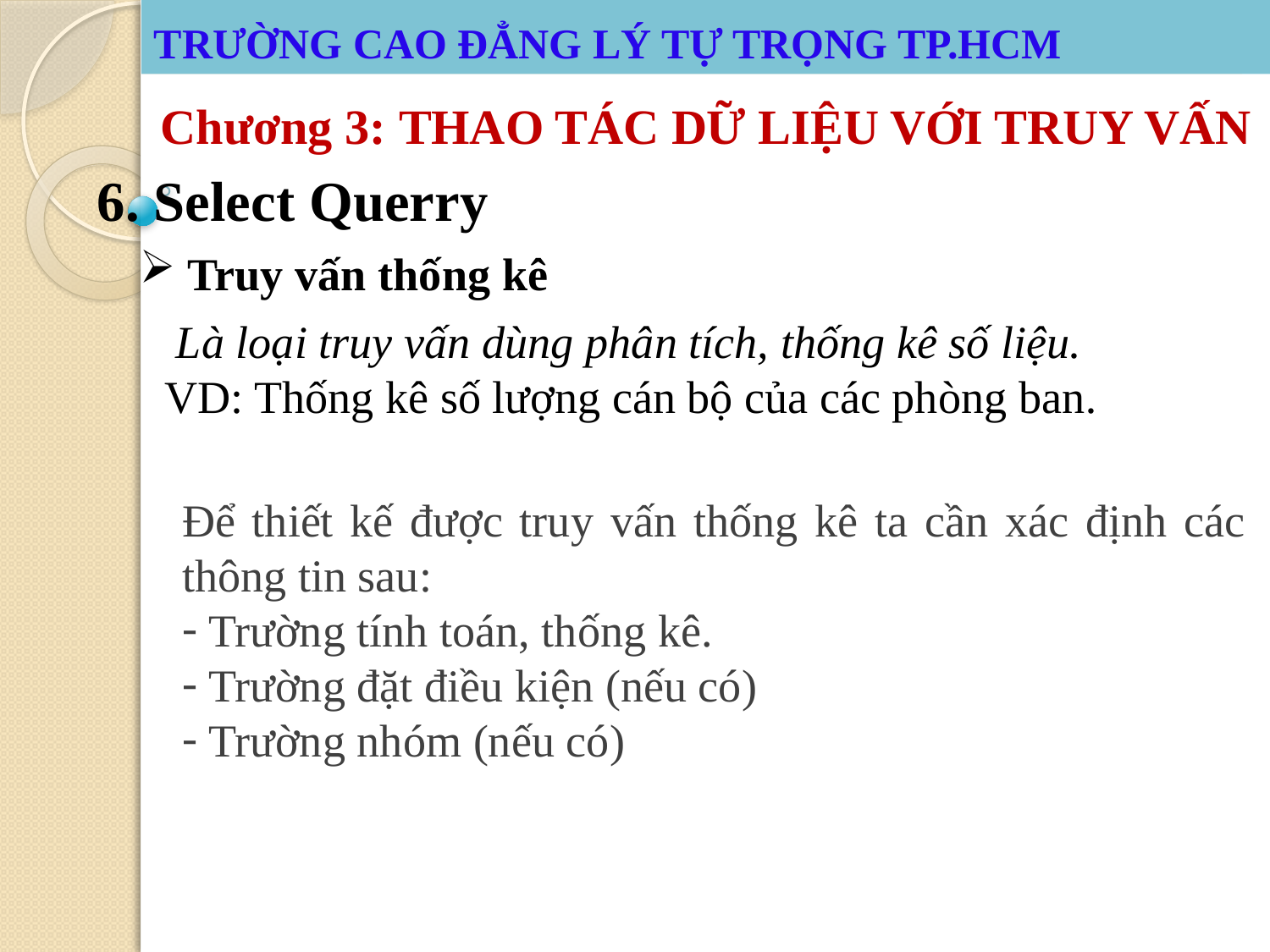

# TRƯỜNG CAO ĐẲNG LÝ TỰ TRỌNG TP.HCM
TRƯỜNG CAO ĐẲNG LÝ TỰ TRỌNG TP.HCM
Chương 3: THAO TÁC DỮ LIỆU VỚI TRUY VẤN
6. Select Querry
 Truy vấn thống kê
 Là loại truy vấn dùng phân tích, thống kê số liệu.
VD: Thống kê số lượng cán bộ của các phòng ban.
Để thiết kế được truy vấn thống kê ta cần xác định các thông tin sau:
 Trường tính toán, thống kê.
 Trường đặt điều kiện (nếu có)
 Trường nhóm (nếu có)